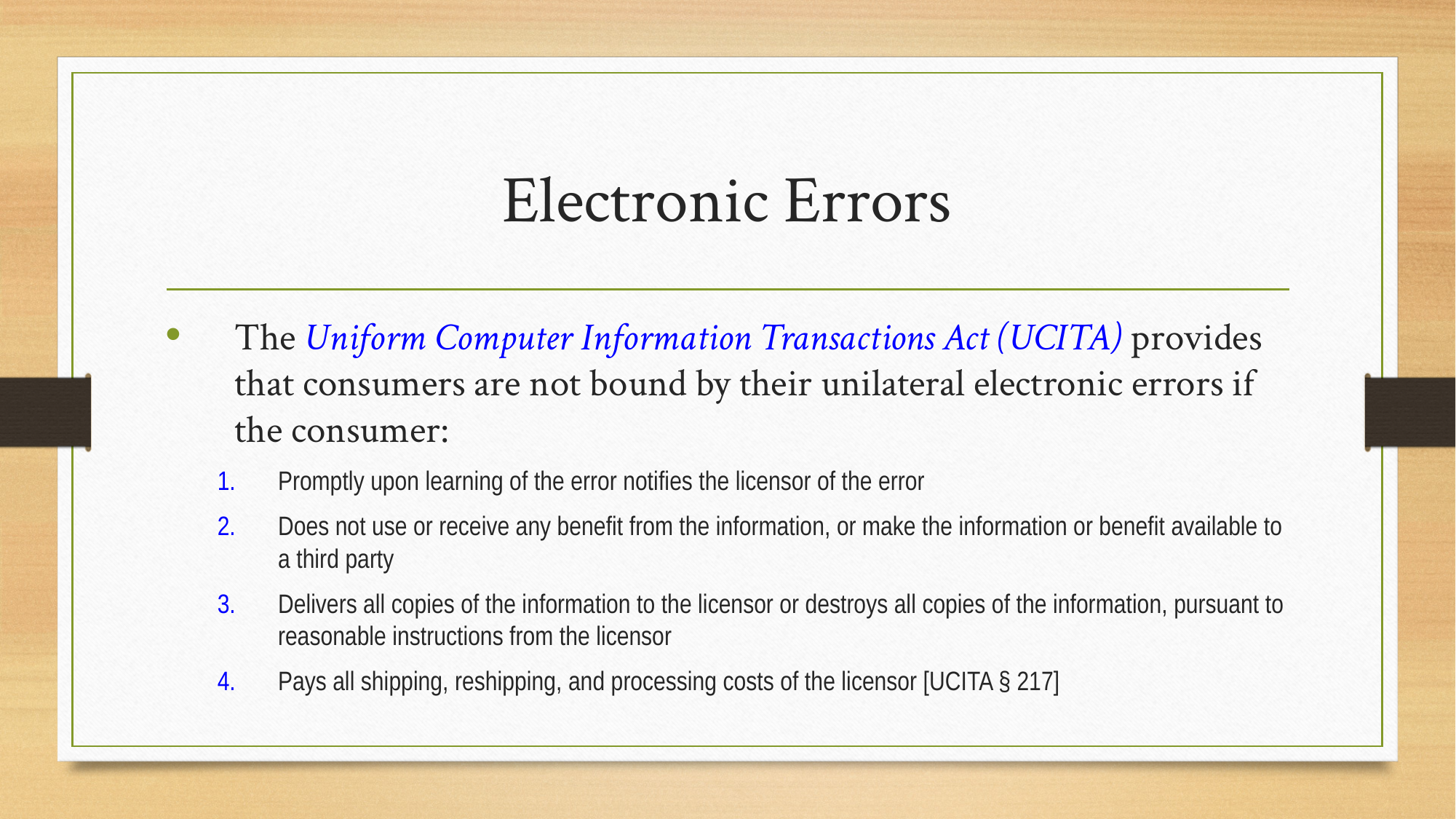

# Electronic Errors
The Uniform Computer Information Transactions Act (UCITA) provides that consumers are not bound by their unilateral electronic errors if the consumer:
Promptly upon learning of the error notifies the licensor of the error
Does not use or receive any benefit from the information, or make the information or benefit available to a third party
Delivers all copies of the information to the licensor or destroys all copies of the information, pursuant to reasonable instructions from the licensor
Pays all shipping, reshipping, and processing costs of the licensor [UCITA § 217]